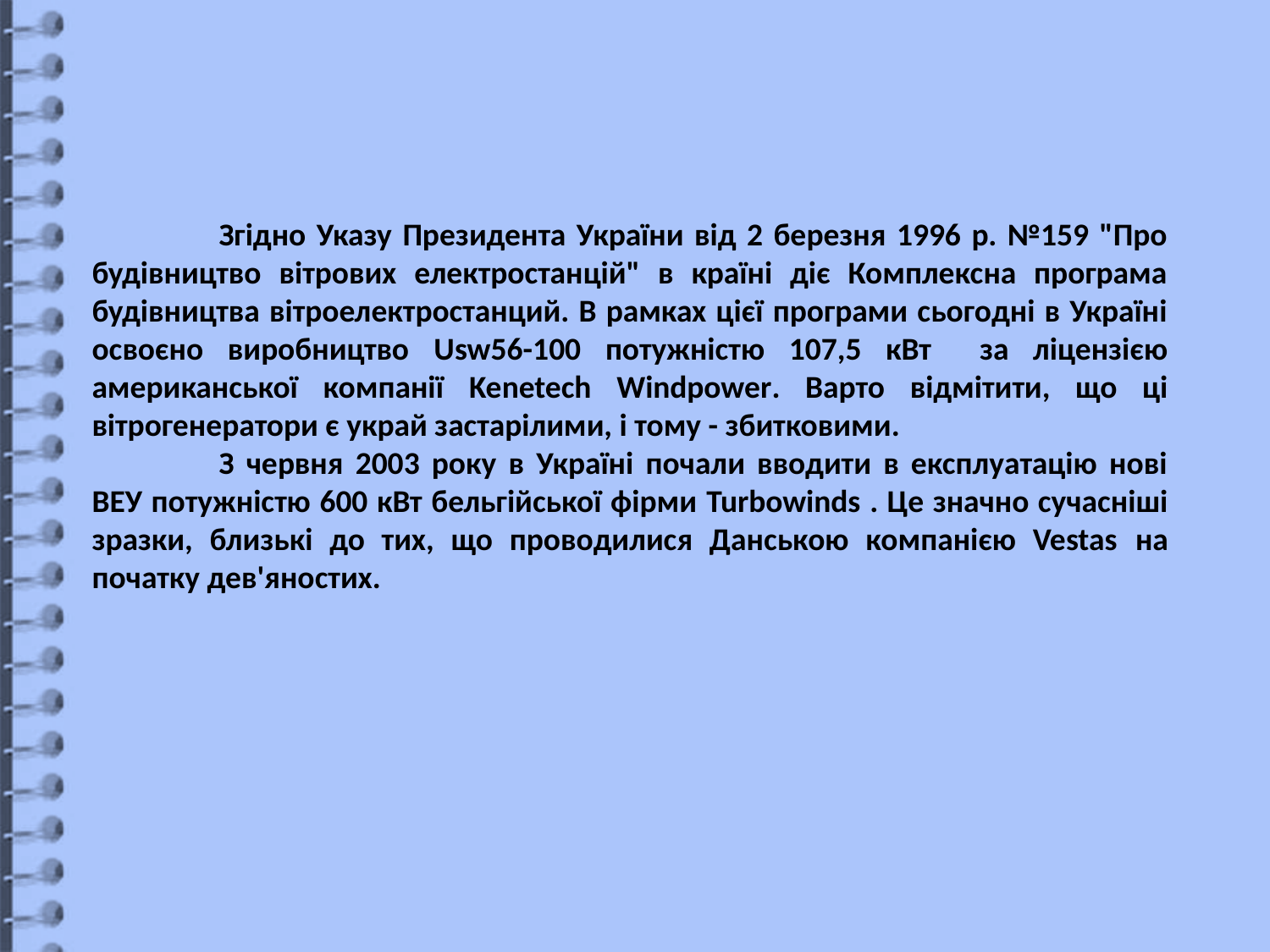

Згідно Указу Президента України від 2 березня 1996 р. №159 "Про будівництво вітрових електростанцій" в країні діє Комплексна програма будівництва вітроелектростанций. В рамках цієї програми сьогодні в Україні освоєно виробництво Usw56-100 потужністю 107,5 кВт  за ліцензією американської компанії Kenetech Windpower. Варто відмітити, що ці вітрогенератори є украй застарілими, і тому - збитковими.
	З червня 2003 року в Україні почали вводити в експлуатацію нові ВЕУ потужністю 600 кВт бельгійської фірми Turbowinds . Це значно сучасніші зразки, близькі до тих, що проводилися Данською компанією Vestas на початку дев'яностих.